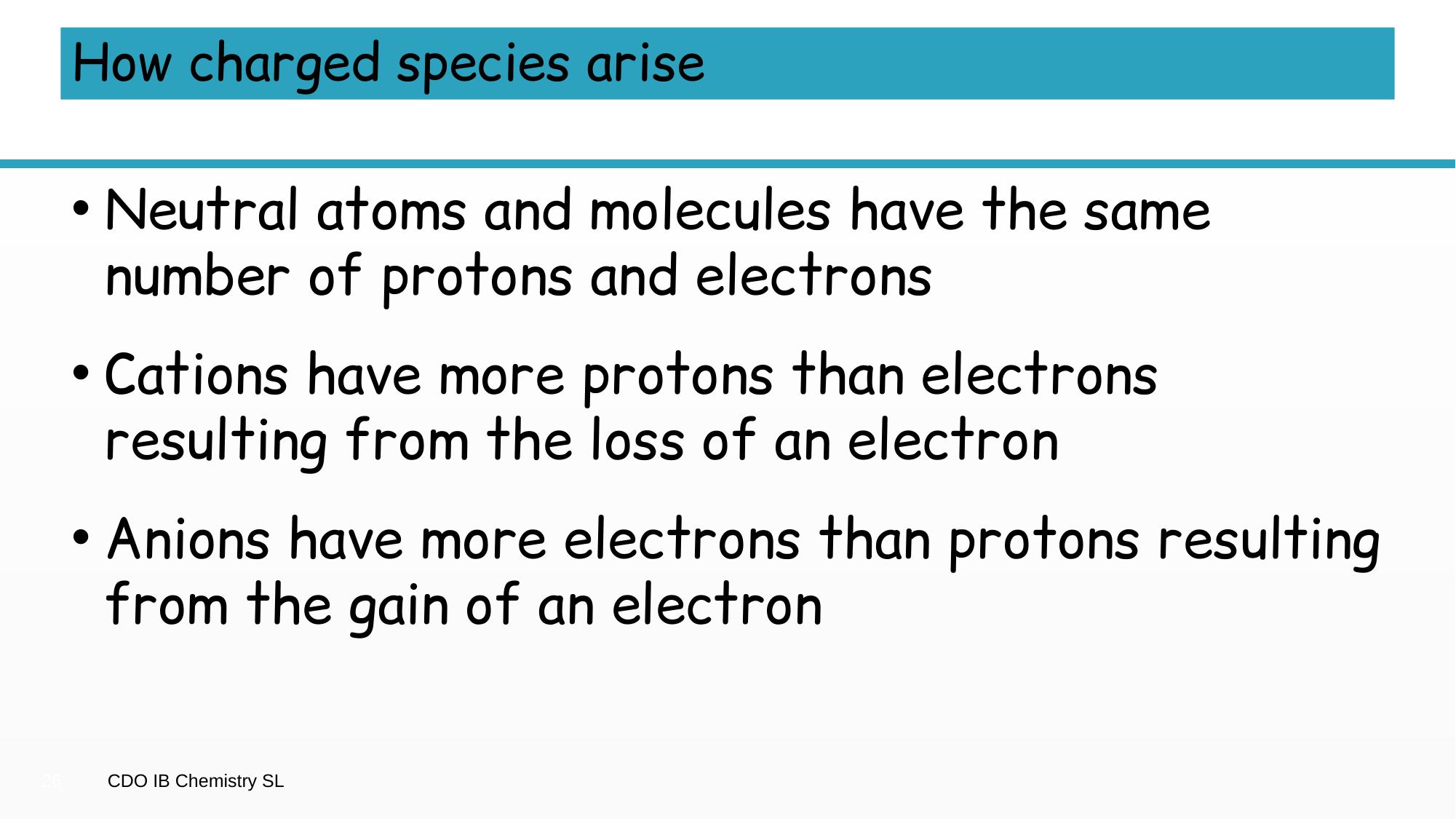

# How charged species arise
Neutral atoms and molecules have the same number of protons and electrons
Cations have more protons than electrons resulting from the loss of an electron
Anions have more electrons than protons resulting from the gain of an electron
26
CDO IB Chemistry SL